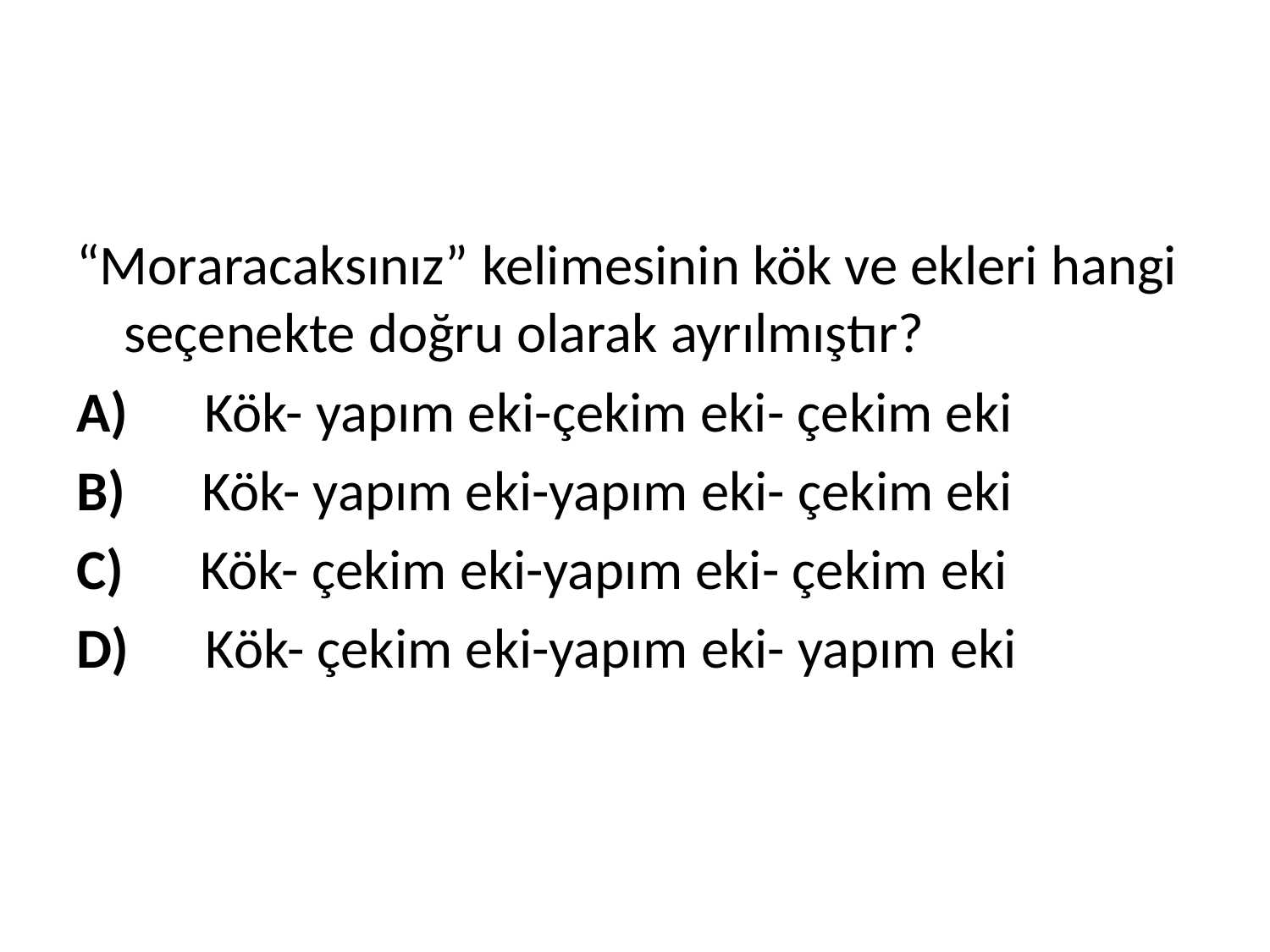

#
“Moraracaksınız” kelimesinin kök ve ekleri hangi seçenekte doğru olarak ayrılmıştır?
A)      Kök- yapım eki-çekim eki- çekim eki
B)      Kök- yapım eki-yapım eki- çekim eki
C)      Kök- çekim eki-yapım eki- çekim eki
D)      Kök- çekim eki-yapım eki- yapım eki